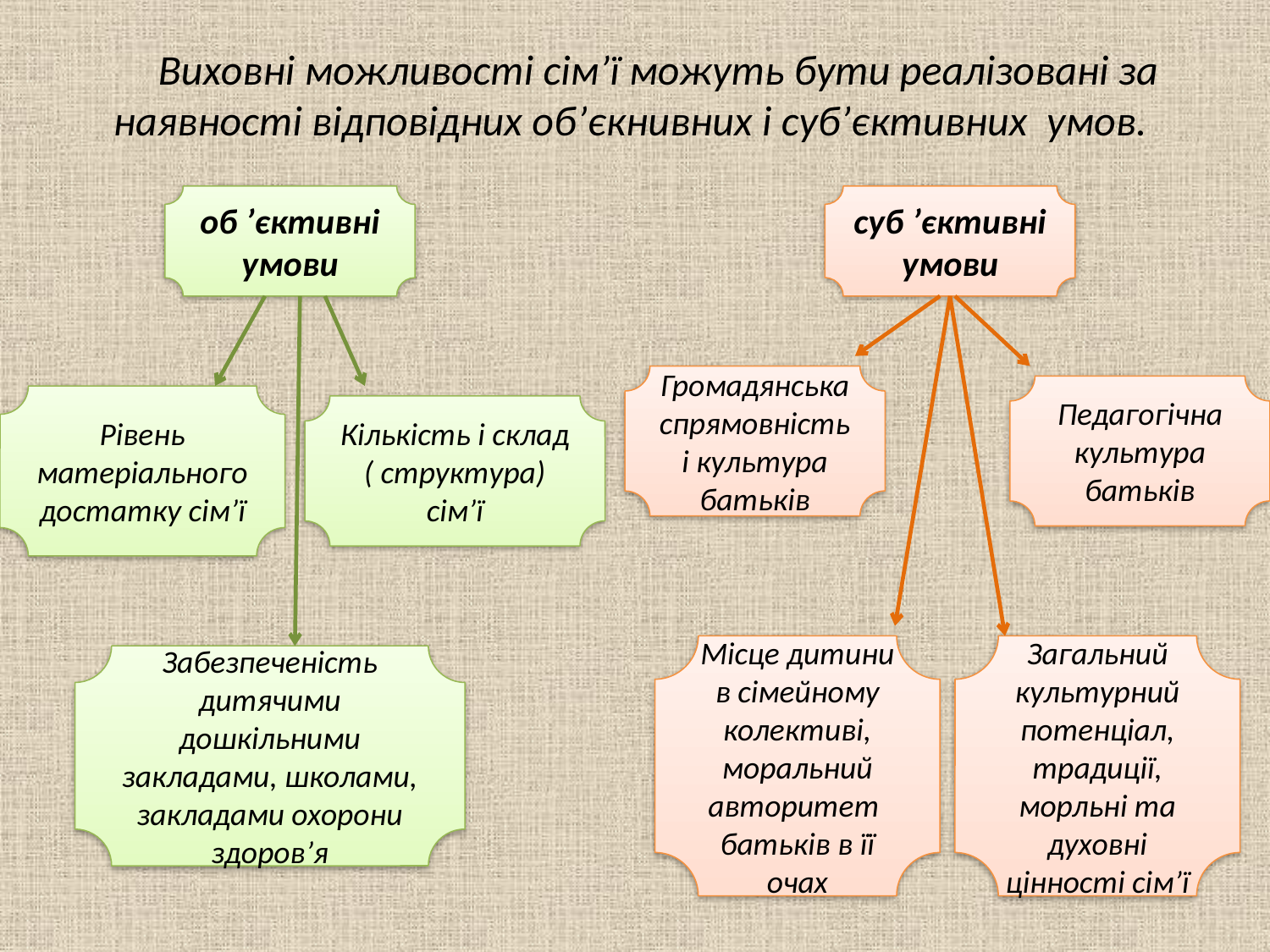

Виховні можливості сім’ї можуть бути реалізовані за наявності відповідних об’єкнивних і суб’єктивних  умов.
об ’єктивні умови
суб ’єктивні умови
Громадянська спрямовність і культура батьків
Педагогічна культура батьків
Рівень матеріального достатку сім’ї
Кількість і склад ( структура) сім’ї
Місце дитини в сімейному колективі, моральний авторитет  батьків в її очах
Загальний культурний потенціал, традиції, морльні та духовні цінності сім’ї
Забезпеченість дитячими дошкільними закладами, школами, закладами охорони здоров’я